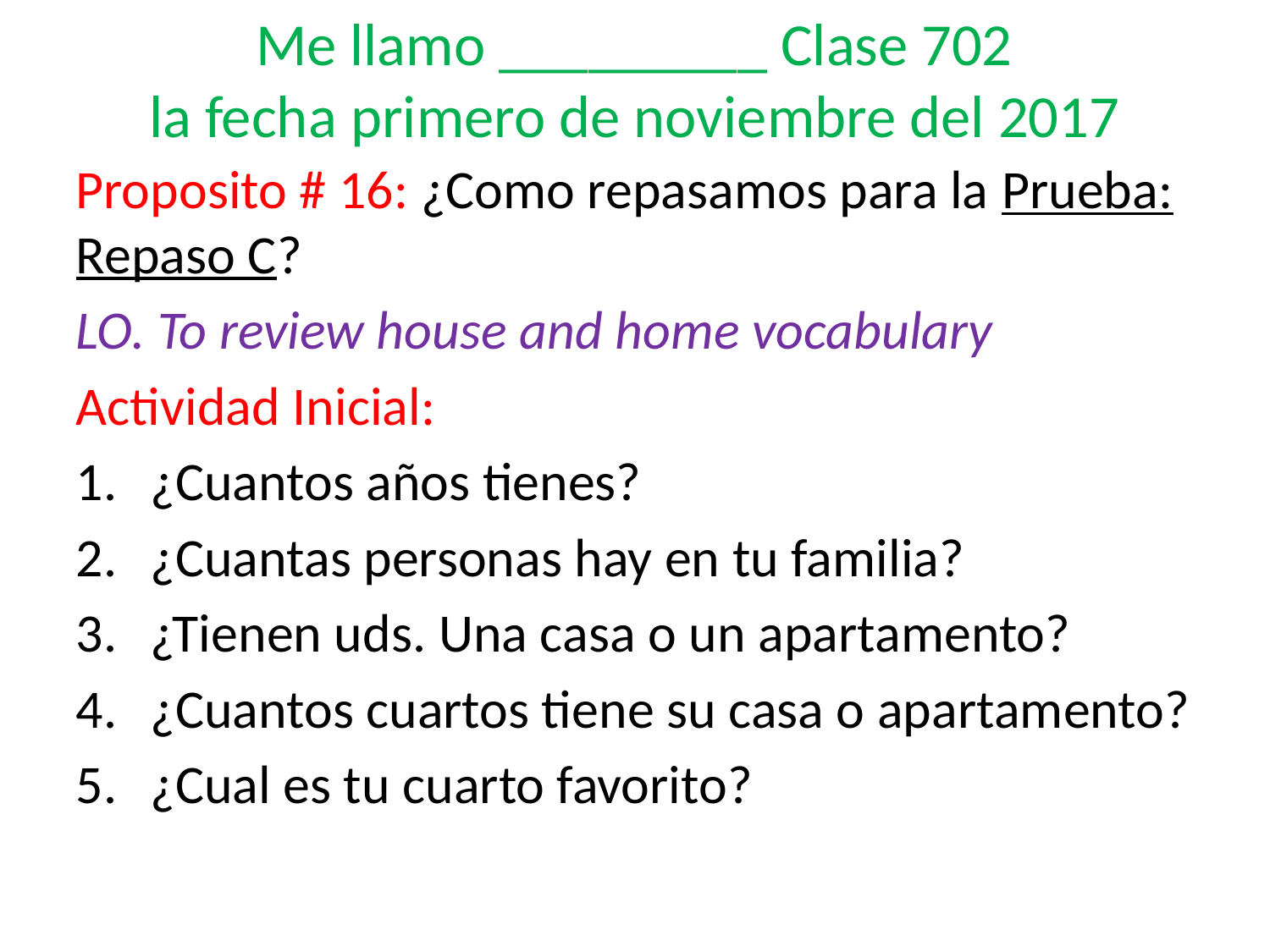

Me llamo _________ Clase 702
la fecha primero de noviembre del 2017
Proposito # 16: ¿Como repasamos para la Prueba: Repaso C?
LO. To review house and home vocabulary
Actividad Inicial:
¿Cuantos años tienes?
¿Cuantas personas hay en tu familia?
¿Tienen uds. Una casa o un apartamento?
¿Cuantos cuartos tiene su casa o apartamento?
¿Cual es tu cuarto favorito?